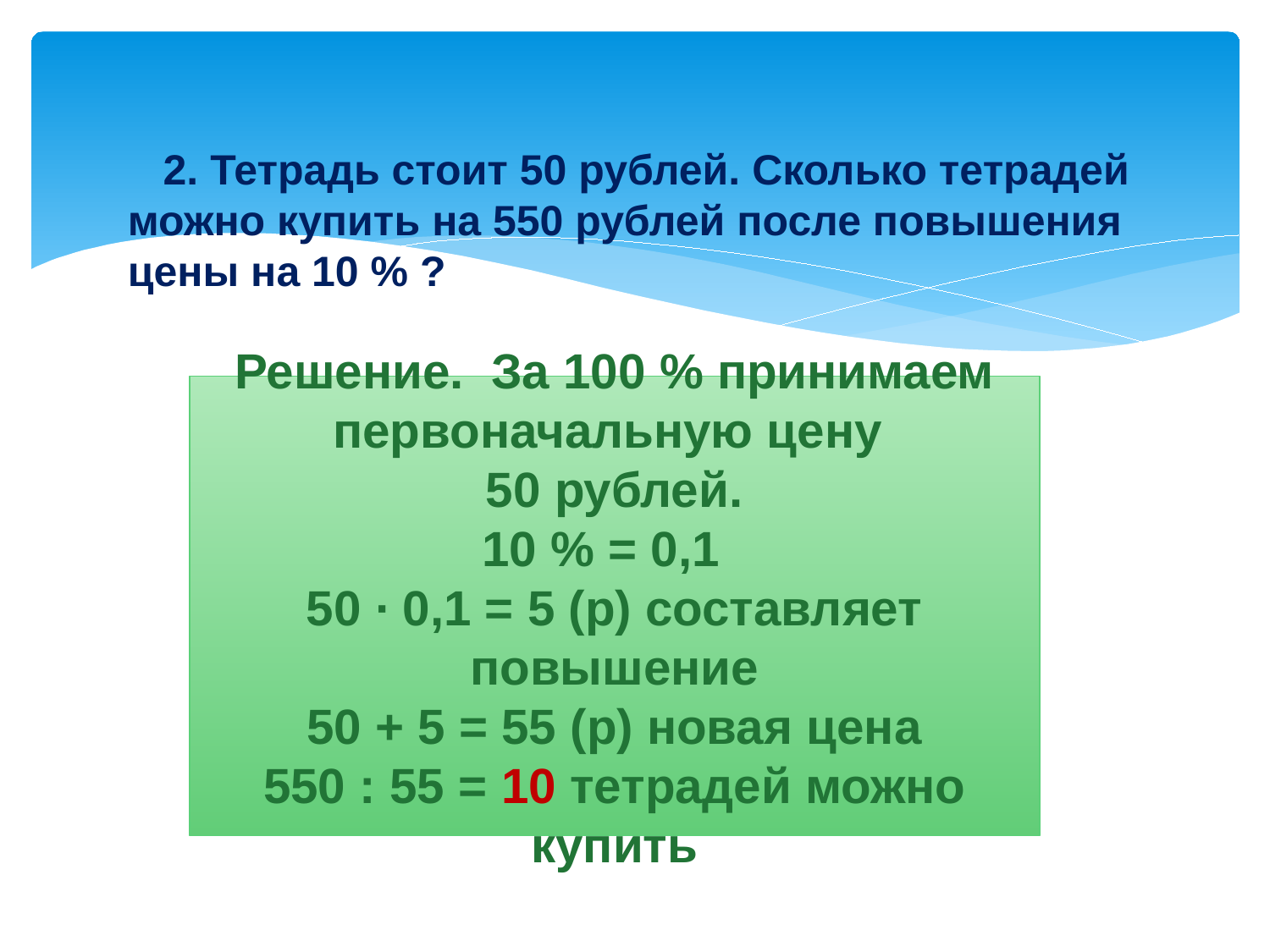

#
   2. Тетрадь стоит 50 рублей. Сколько тетрадей можно купить на 550 рублей после повышения цены на 10 % ?

Решение.  За 100 % принимаем первоначальную цену
50 рублей.
 10 % = 0,1
50 ∙ 0,1 = 5 (р) составляет повышение
50 + 5 = 55 (р) новая цена
550 : 55 = 10 тетрадей можно купить